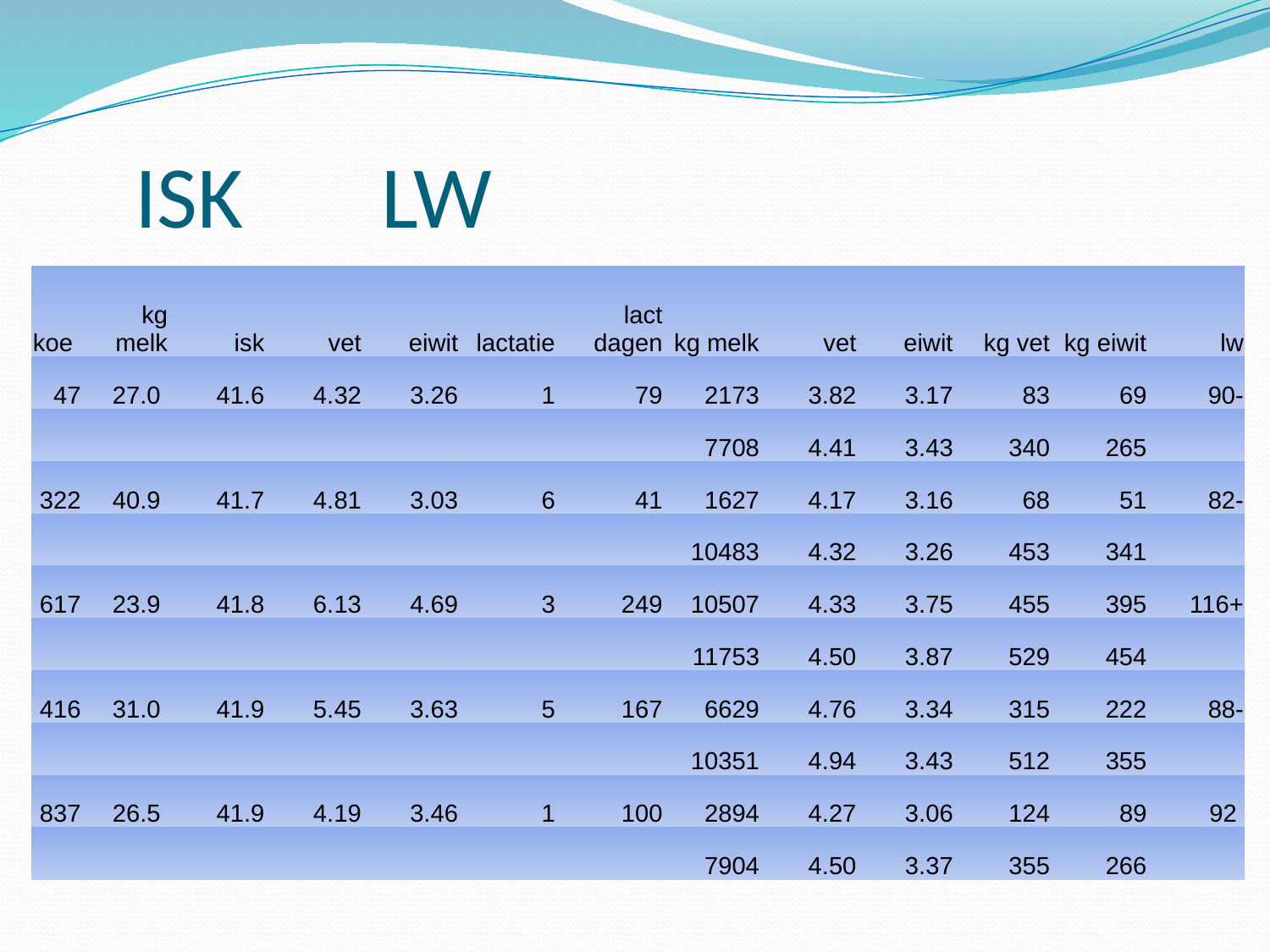

# ISK	      LW
| koe | kg melk | isk | vet | eiwit | lactatie | lact dagen | kg melk | vet | eiwit | kg vet | kg eiwit | lw |
| --- | --- | --- | --- | --- | --- | --- | --- | --- | --- | --- | --- | --- |
| 47 | 27.0 | 41.6 | 4.32 | 3.26 | 1 | 79 | 2173 | 3.82 | 3.17 | 83 | 69 | 90- |
|  |  |  |  |  |  |  | 7708 | 4.41 | 3.43 | 340 | 265 |  |
| 322 | 40.9 | 41.7 | 4.81 | 3.03 | 6 | 41 | 1627 | 4.17 | 3.16 | 68 | 51 | 82- |
|  |  |  |  |  |  |  | 10483 | 4.32 | 3.26 | 453 | 341 |  |
| 617 | 23.9 | 41.8 | 6.13 | 4.69 | 3 | 249 | 10507 | 4.33 | 3.75 | 455 | 395 | 116+ |
|  |  |  |  |  |  |  | 11753 | 4.50 | 3.87 | 529 | 454 |  |
| 416 | 31.0 | 41.9 | 5.45 | 3.63 | 5 | 167 | 6629 | 4.76 | 3.34 | 315 | 222 | 88- |
|  |  |  |  |  |  |  | 10351 | 4.94 | 3.43 | 512 | 355 |  |
| 837 | 26.5 | 41.9 | 4.19 | 3.46 | 1 | 100 | 2894 | 4.27 | 3.06 | 124 | 89 | 92 |
|  |  |  |  |  |  |  | 7904 | 4.50 | 3.37 | 355 | 266 |  |